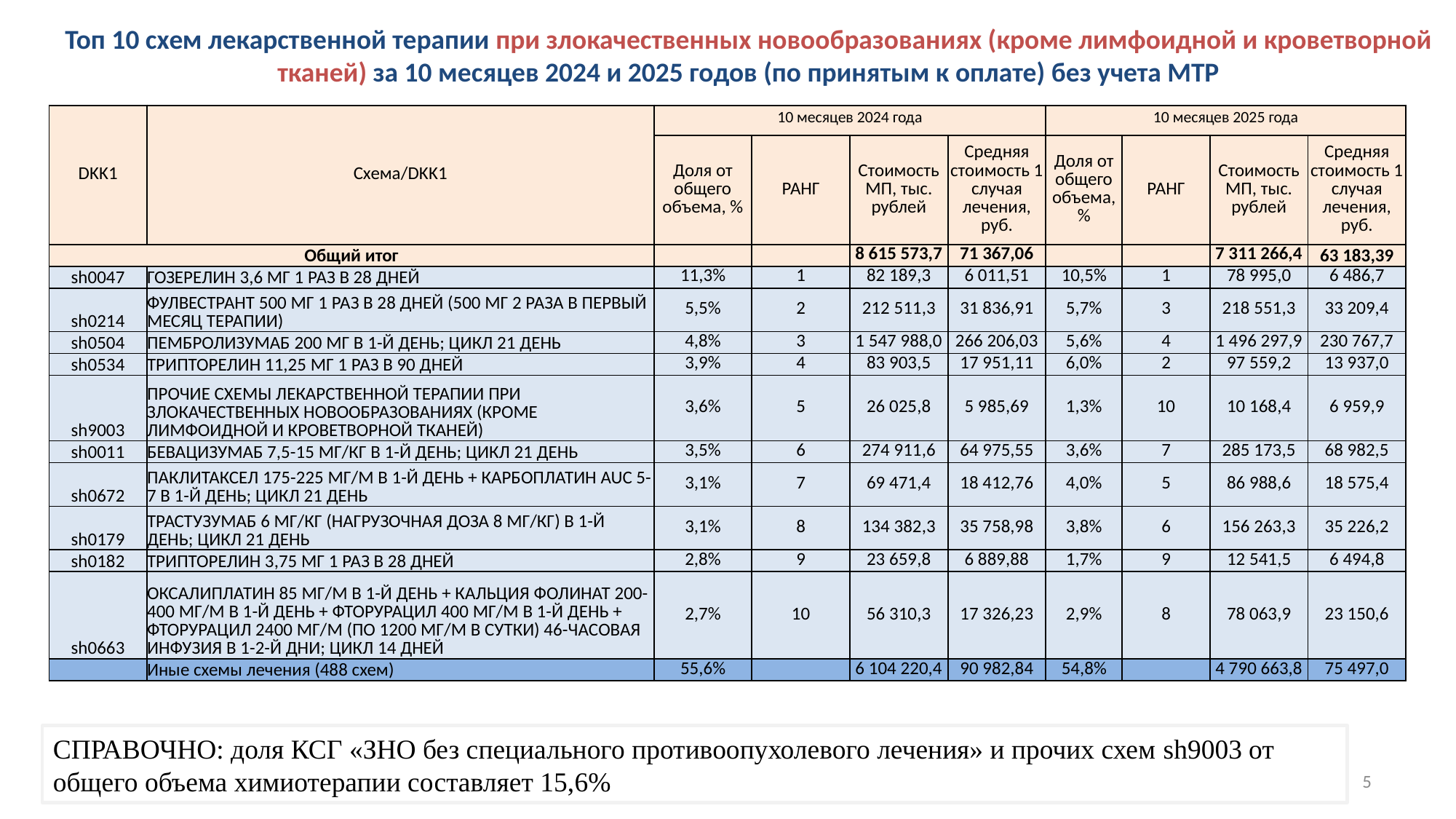

Топ 10 схем лекарственной терапии при злокачественных новообразованиях (кроме лимфоидной и кроветворной тканей) за 10 месяцев 2024 и 2025 годов (по принятым к оплате) без учета МТР
| DKK1 | Схема/DKK1 | 10 месяцев 2024 года |  |  |  | 10 месяцев 2025 года |  |  |  |
| --- | --- | --- | --- | --- | --- | --- | --- | --- | --- |
|  |  | Доля от общего объема, % | РАНГ | Стоимость МП, тыс. рублей | Средняя стоимость 1 случая лечения, руб. | Доля от общего объема, % | РАНГ | Стоимость МП, тыс. рублей | Средняя стоимость 1 случая лечения, руб. |
| Общий итог |  |  |  | 8 615 573,7 | 71 367,06 |  |  | 7 311 266,4 | 63 183,39 |
| sh0047 | ГОЗЕРЕЛИН 3,6 МГ 1 РАЗ В 28 ДНЕЙ | 11,3% | 1 | 82 189,3 | 6 011,51 | 10,5% | 1 | 78 995,0 | 6 486,7 |
| sh0214 | ФУЛВЕСТРАНТ 500 МГ 1 РАЗ В 28 ДНЕЙ (500 МГ 2 РАЗА В ПЕРВЫЙ МЕСЯЦ ТЕРАПИИ) | 5,5% | 2 | 212 511,3 | 31 836,91 | 5,7% | 3 | 218 551,3 | 33 209,4 |
| sh0504 | ПЕМБРОЛИЗУМАБ 200 МГ В 1-Й ДЕНЬ; ЦИКЛ 21 ДЕНЬ | 4,8% | 3 | 1 547 988,0 | 266 206,03 | 5,6% | 4 | 1 496 297,9 | 230 767,7 |
| sh0534 | ТРИПТОРЕЛИН 11,25 МГ 1 РАЗ В 90 ДНЕЙ | 3,9% | 4 | 83 903,5 | 17 951,11 | 6,0% | 2 | 97 559,2 | 13 937,0 |
| sh9003 | ПРОЧИЕ СХЕМЫ ЛЕКАРСТВЕННОЙ ТЕРАПИИ ПРИ ЗЛОКАЧЕСТВЕННЫХ НОВООБРАЗОВАНИЯХ (КРОМЕ ЛИМФОИДНОЙ И КРОВЕТВОРНОЙ ТКАНЕЙ) | 3,6% | 5 | 26 025,8 | 5 985,69 | 1,3% | 10 | 10 168,4 | 6 959,9 |
| sh0011 | БЕВАЦИЗУМАБ 7,5-15 МГ/КГ В 1-Й ДЕНЬ; ЦИКЛ 21 ДЕНЬ | 3,5% | 6 | 274 911,6 | 64 975,55 | 3,6% | 7 | 285 173,5 | 68 982,5 |
| sh0672 | ПАКЛИТАКСЕЛ 175-225 МГ/М В 1-Й ДЕНЬ + КАРБОПЛАТИН AUC 5-7 В 1-Й ДЕНЬ; ЦИКЛ 21 ДЕНЬ | 3,1% | 7 | 69 471,4 | 18 412,76 | 4,0% | 5 | 86 988,6 | 18 575,4 |
| sh0179 | ТРАСТУЗУМАБ 6 МГ/КГ (НАГРУЗОЧНАЯ ДОЗА 8 МГ/КГ) В 1-Й ДЕНЬ; ЦИКЛ 21 ДЕНЬ | 3,1% | 8 | 134 382,3 | 35 758,98 | 3,8% | 6 | 156 263,3 | 35 226,2 |
| sh0182 | ТРИПТОРЕЛИН 3,75 МГ 1 РАЗ В 28 ДНЕЙ | 2,8% | 9 | 23 659,8 | 6 889,88 | 1,7% | 9 | 12 541,5 | 6 494,8 |
| sh0663 | ОКСАЛИПЛАТИН 85 МГ/М В 1-Й ДЕНЬ + КАЛЬЦИЯ ФОЛИНАТ 200-400 МГ/М В 1-Й ДЕНЬ + ФТОРУРАЦИЛ 400 МГ/М В 1-Й ДЕНЬ + ФТОРУРАЦИЛ 2400 МГ/М (ПО 1200 МГ/М В СУТКИ) 46-ЧАCОВАЯ ИНФУЗИЯ В 1-2-Й ДНИ; ЦИКЛ 14 ДНЕЙ | 2,7% | 10 | 56 310,3 | 17 326,23 | 2,9% | 8 | 78 063,9 | 23 150,6 |
|  | Иные схемы лечения (488 схем) | 55,6% |  | 6 104 220,4 | 90 982,84 | 54,8% |  | 4 790 663,8 | 75 497,0 |
СПРАВОЧНО: доля КСГ «ЗНО без специального противоопухолевого лечения» и прочих схем sh9003 от общего объема химиотерапии составляет 15,6%
5